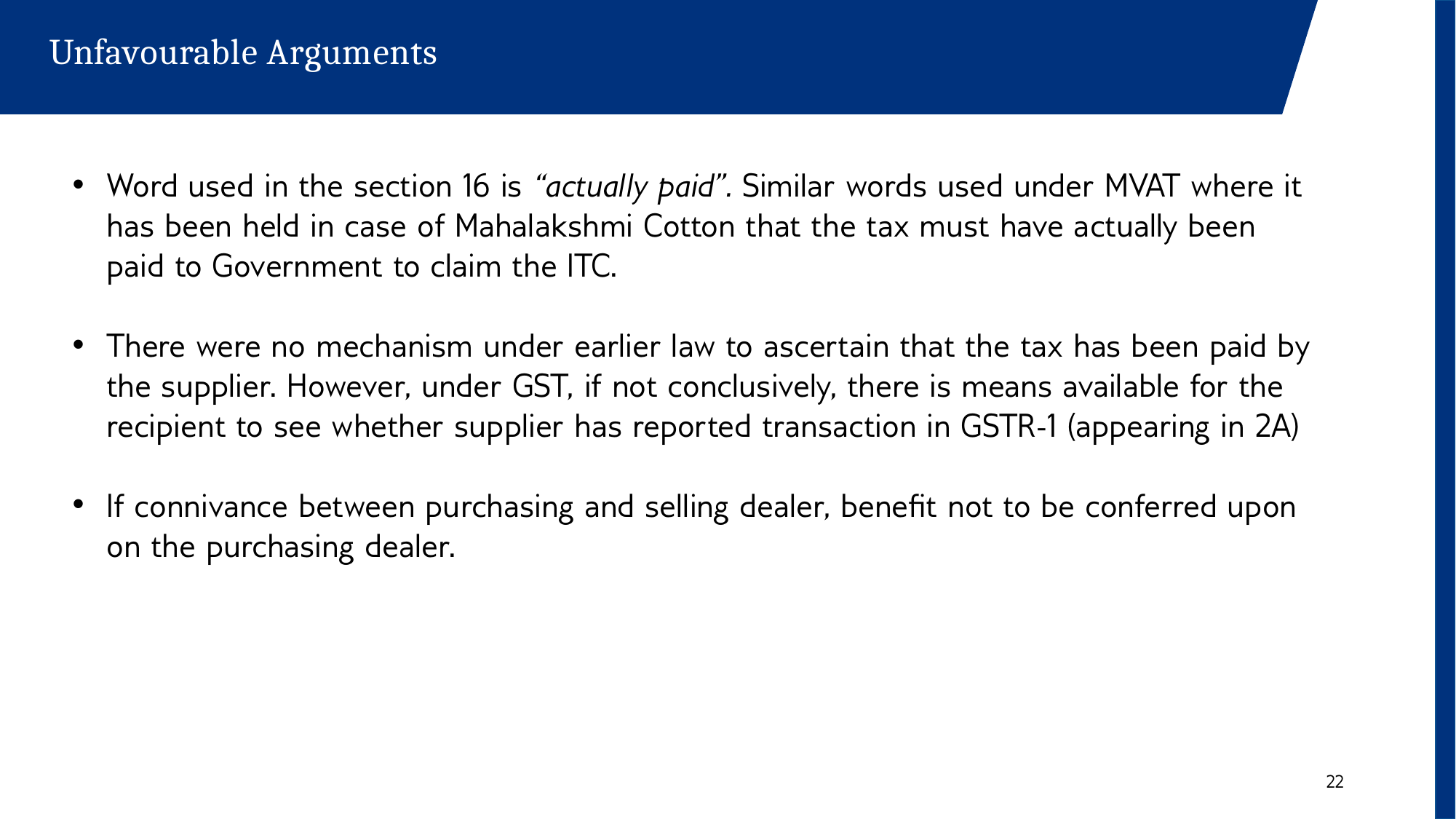

Unfavourable Arguments
Word used in the section 16 is “actually paid”. Similar words used under MVAT where it has been held in case of Mahalakshmi Cotton that the tax must have actually been paid to Government to claim the ITC.

There were no mechanism under earlier law to ascertain that the tax has been paid by the supplier. However, under GST, if not conclusively, there is means available for the recipient to see whether supplier has reported transaction in GSTR-1 (appearing in 2A)

If connivance between purchasing and selling dealer, benefit not to be conferred upon on the purchasing dealer.

22